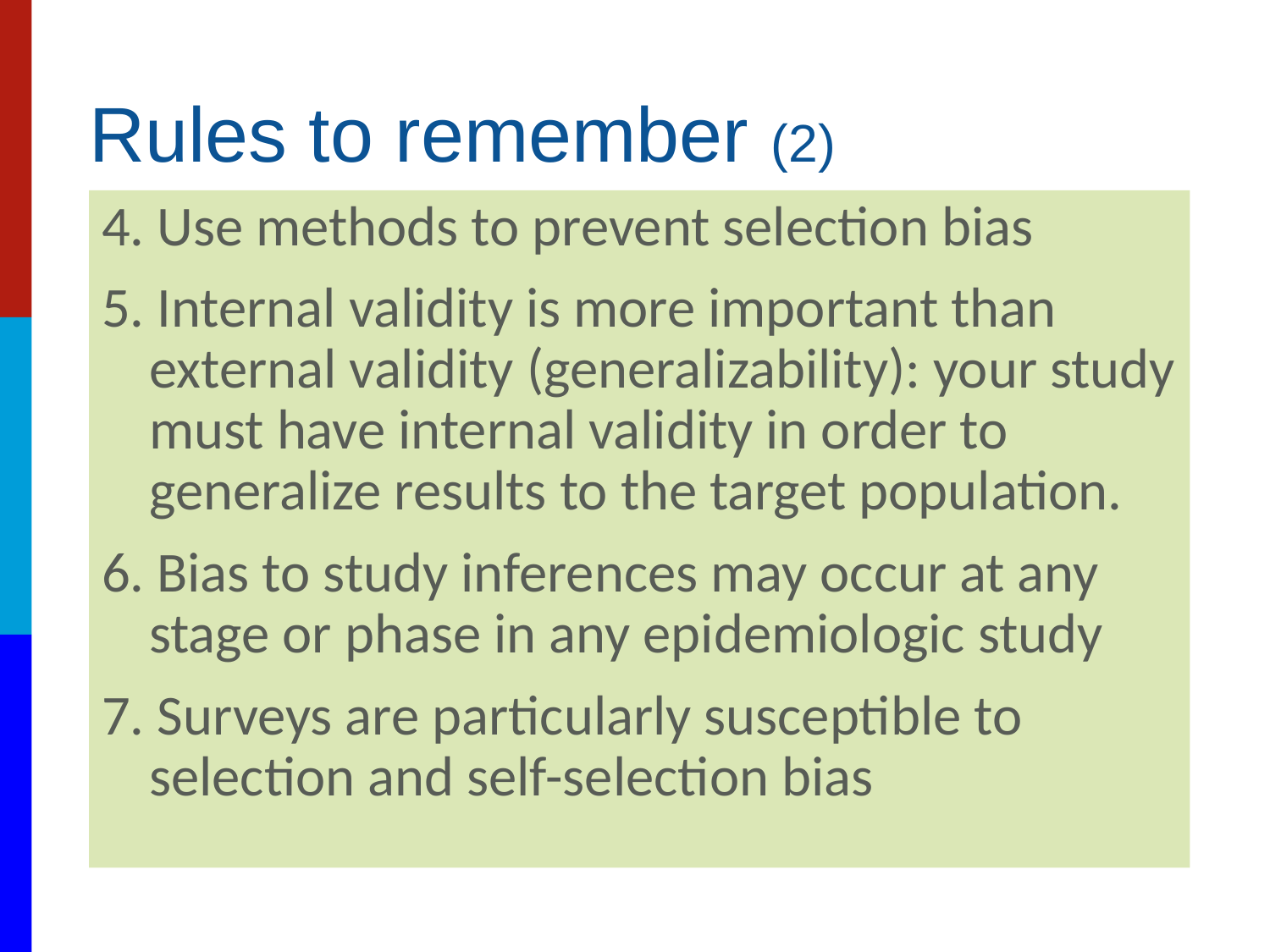

# Rules to remember (2)
4. Use methods to prevent selection bias
5. Internal validity is more important than external validity (generalizability): your study must have internal validity in order to generalize results to the target population.
6. Bias to study inferences may occur at any stage or phase in any epidemiologic study
7. Surveys are particularly susceptible to selection and self-selection bias